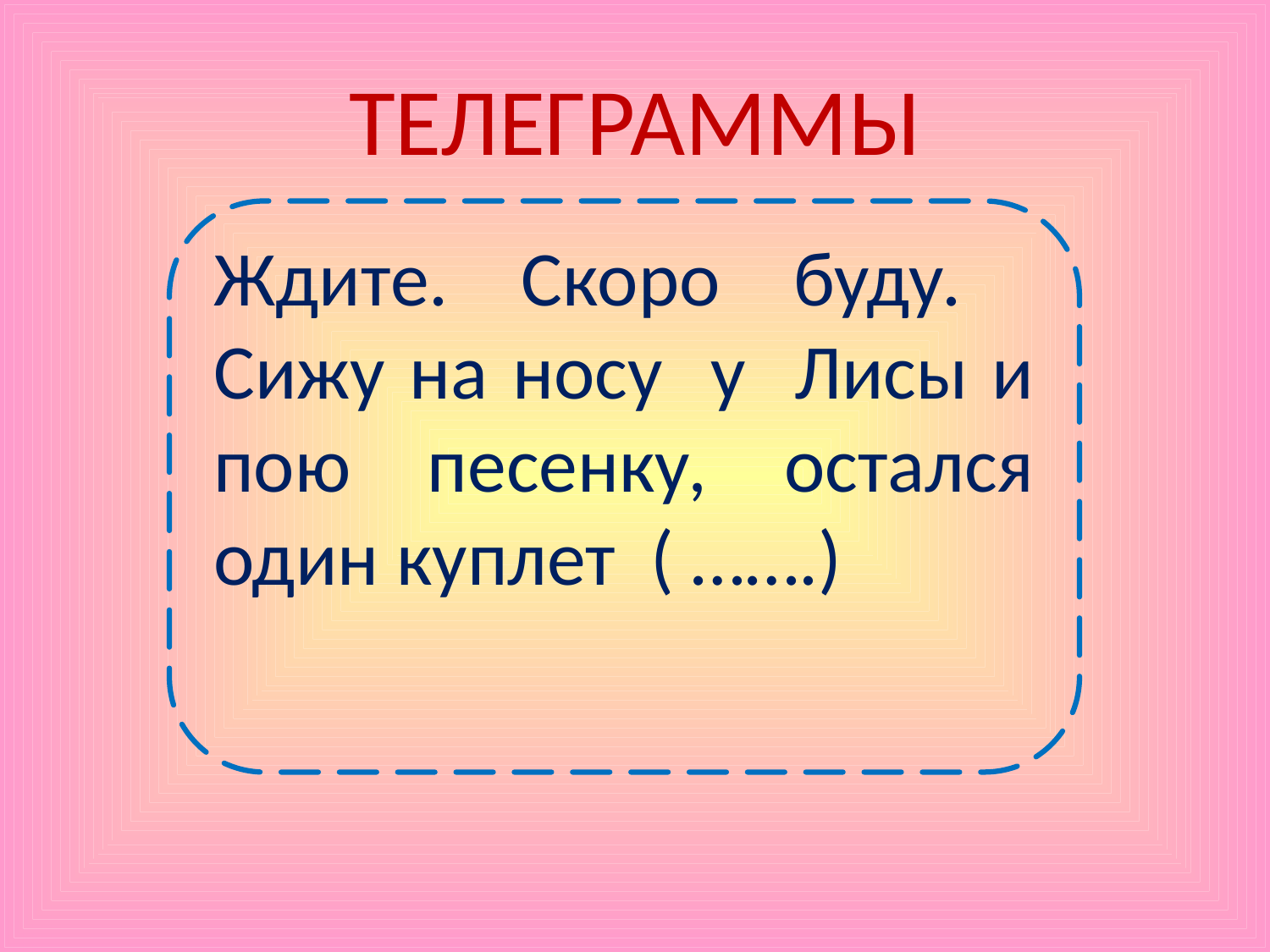

# ТЕЛЕГРАММЫ

Ждите. Скоро буду.  Сижу на носу  у  Лисы и пою песенку, остался один куплет  ( …….)